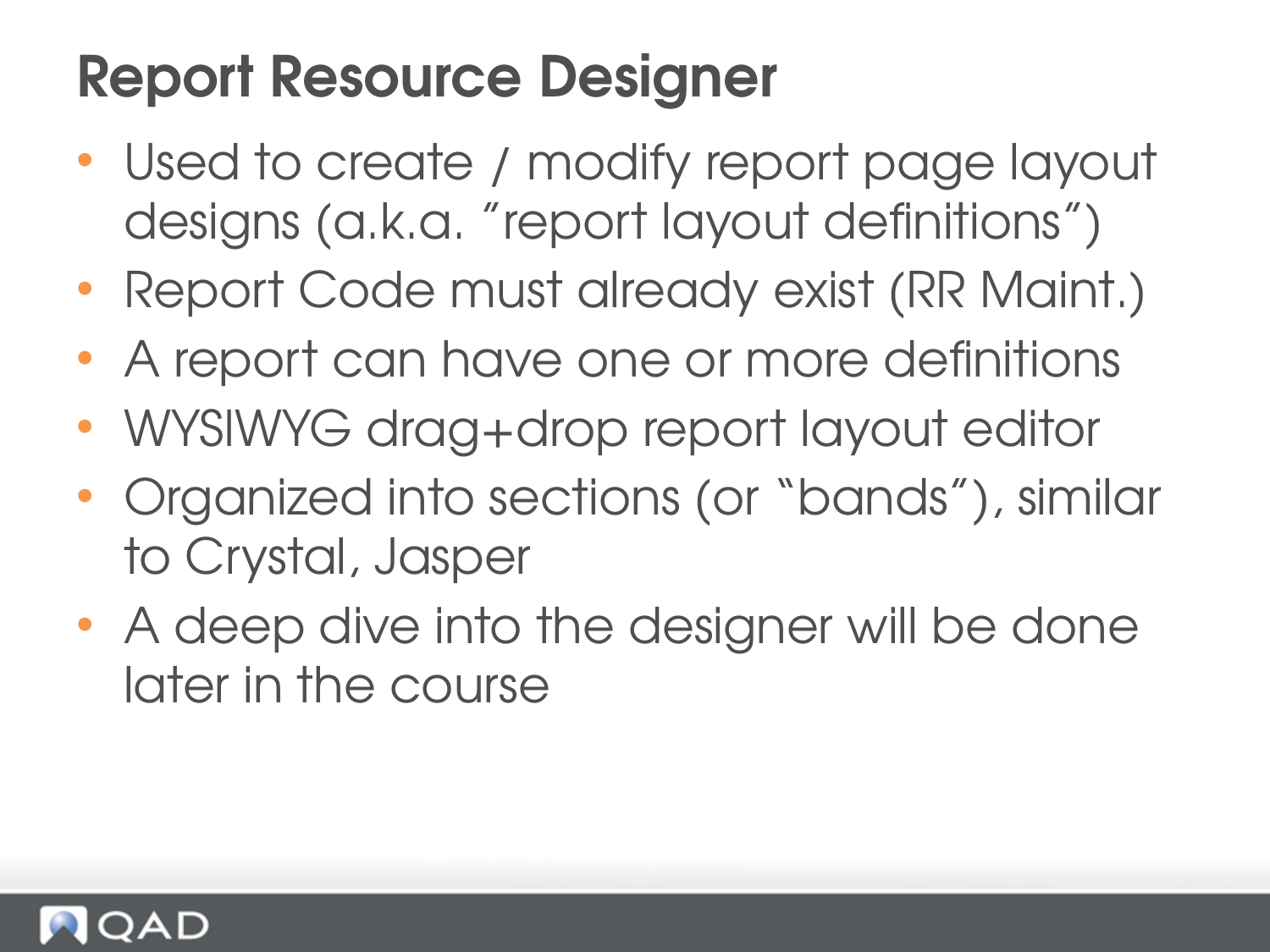

# Report Resource Designer
Used to create / modify report page layout designs (a.k.a. ”report layout definitions”)
Report Code must already exist (RR Maint.)
A report can have one or more definitions
WYSIWYG drag+drop report layout editor
Organized into sections (or “bands”), similar to Crystal, Jasper
A deep dive into the designer will be done later in the course